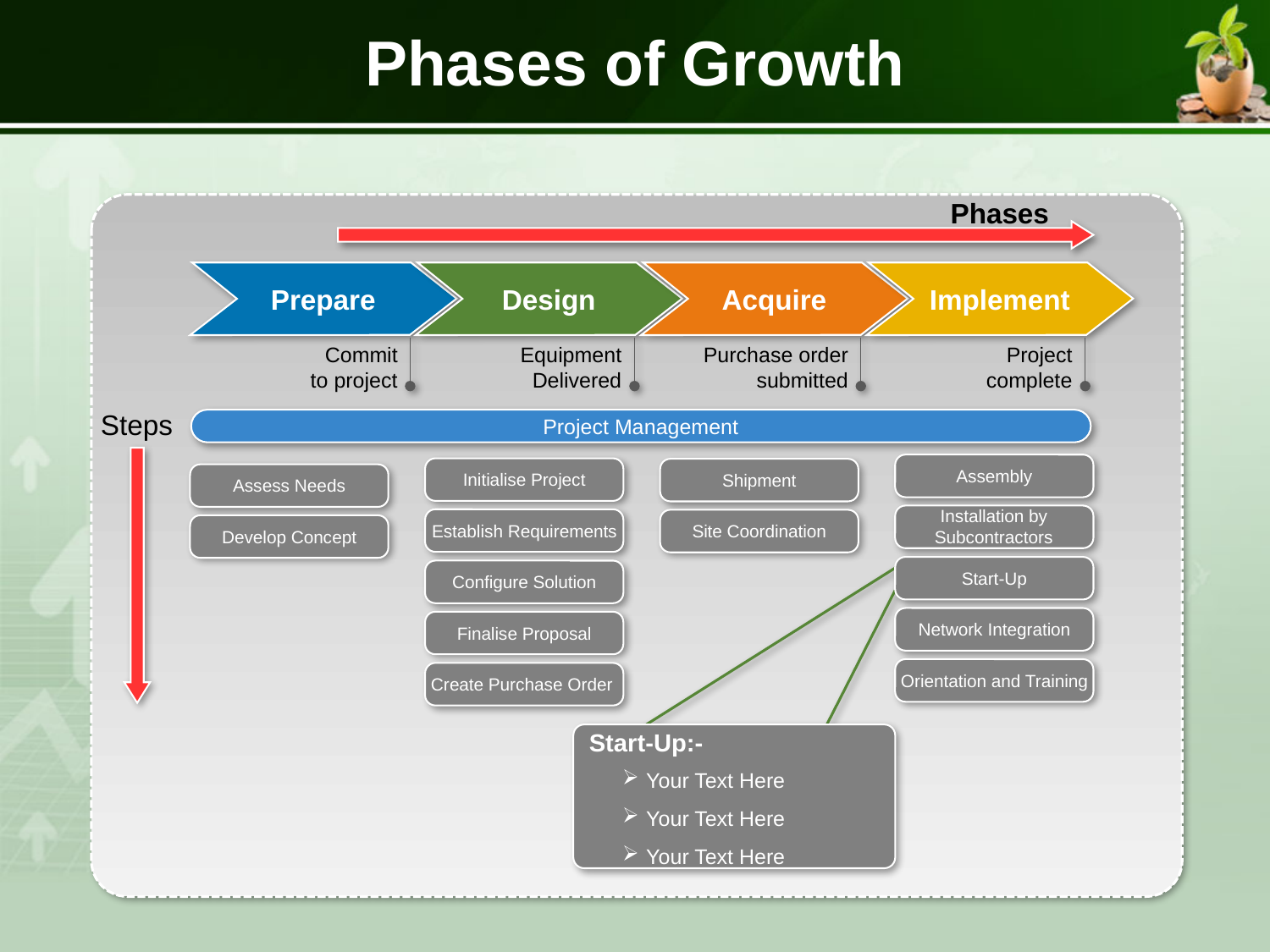

Phases of Growth
Phases
Prepare
Design
Acquire
Implement
Project Management
Assembly
Initialise Project
Shipment
Assess Needs
Installation by Subcontractors
Establish Requirements
Site Coordination
Develop Concept
Start-Up
Configure Solution
Network Integration
Finalise Proposal
Orientation and Training
Create Purchase Order
Start-Up:-
Your Text Here
Your Text Here
Your Text Here
Commit to project
Equipment Delivered
Purchase order submitted
Project complete
Steps